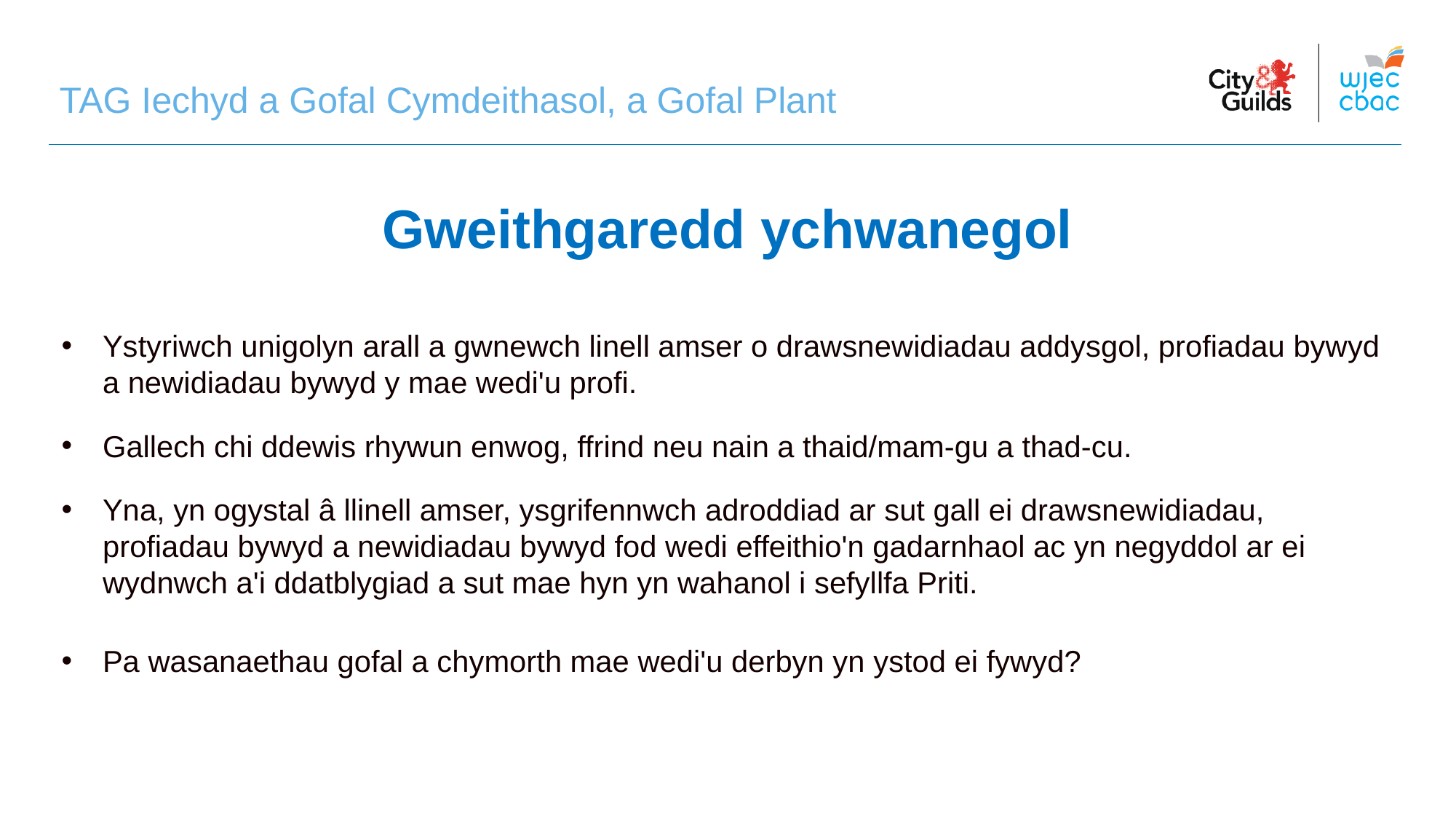

# TAG Iechyd a Gofal Cymdeithasol, a Gofal Plant
Gweithgaredd ychwanegol

Ystyriwch unigolyn arall a gwnewch linell amser o drawsnewidiadau addysgol, profiadau bywyd a newidiadau bywyd y mae wedi'u profi.
Gallech chi ddewis rhywun enwog, ffrind neu nain a thaid/mam-gu a thad-cu.
Yna, yn ogystal â llinell amser, ysgrifennwch adroddiad ar sut gall ei drawsnewidiadau, profiadau bywyd a newidiadau bywyd fod wedi effeithio'n gadarnhaol ac yn negyddol ar ei wydnwch a'i ddatblygiad a sut mae hyn yn wahanol i sefyllfa Priti.
Pa wasanaethau gofal a chymorth mae wedi'u derbyn yn ystod ei fywyd?